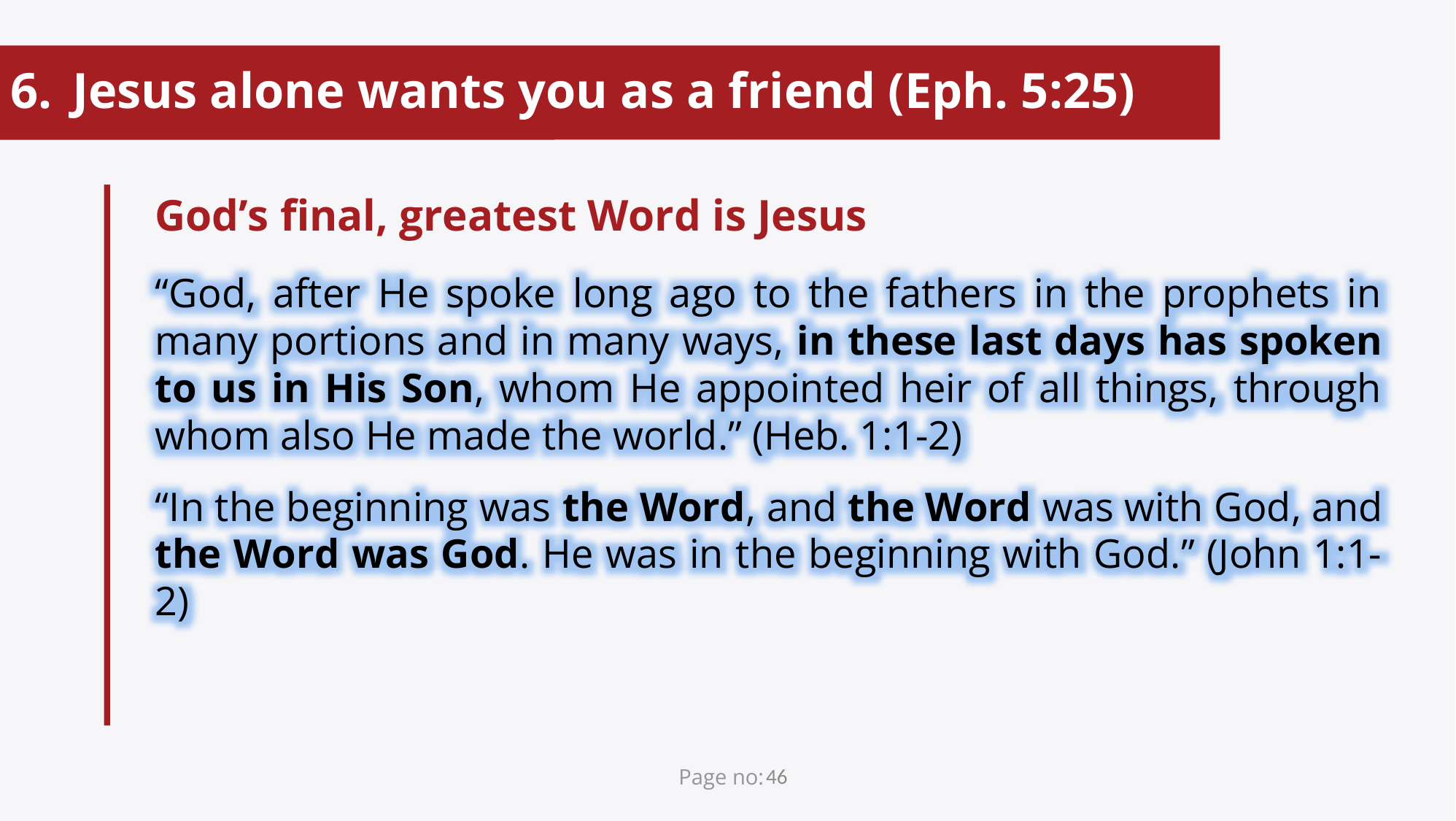

Jesus alone wants you as a friend (Eph. 5:25)

God’s final, greatest Word is Jesus
“God, after He spoke long ago to the fathers in the prophets in many portions and in many ways, in these last days has spoken to us in His Son, whom He appointed heir of all things, through whom also He made the world.” (Heb. 1:1-2)
“In the beginning was the Word, and the Word was with God, and the Word was God. He was in the beginning with God.” (John 1:1-2)